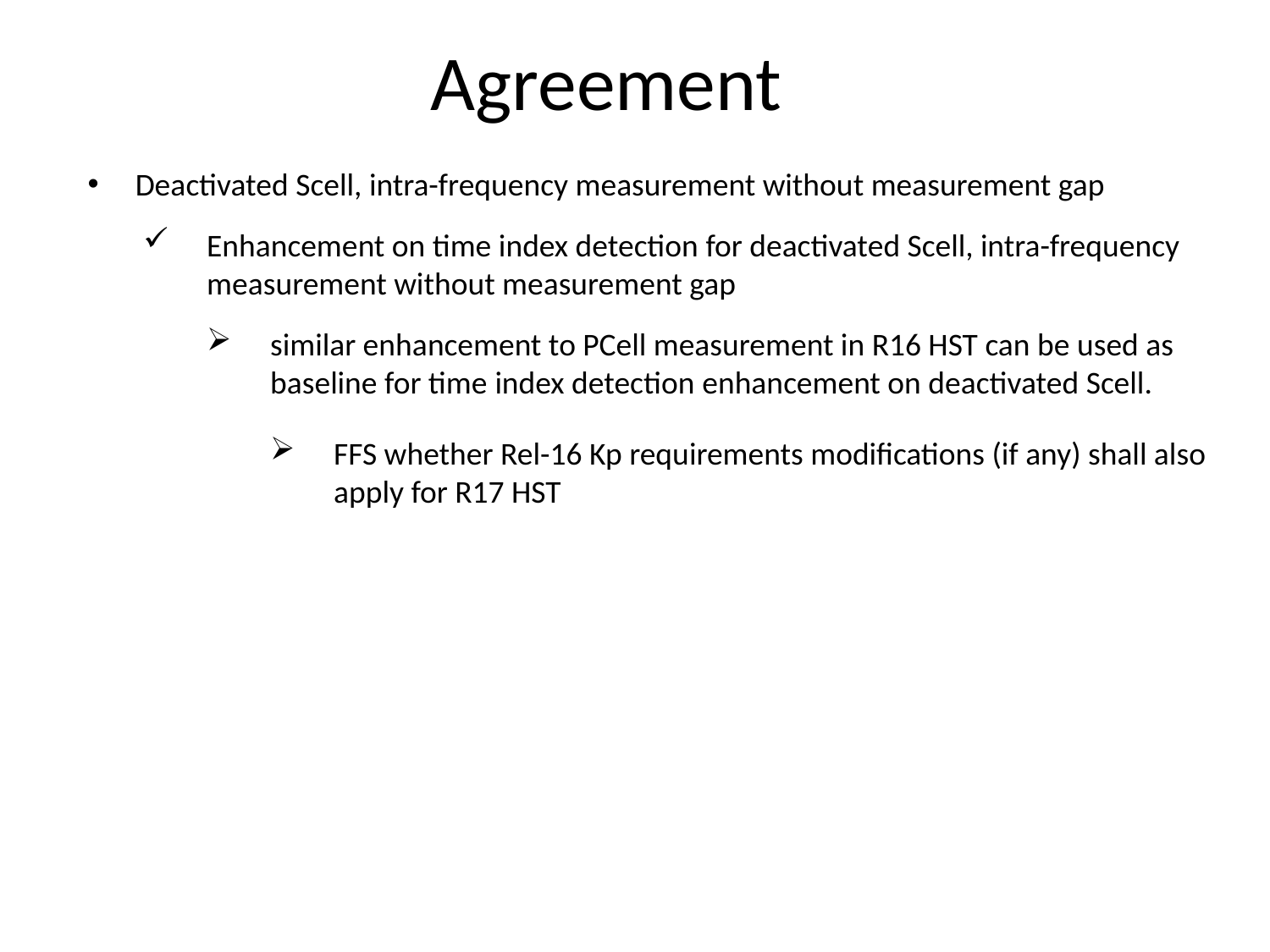

# Agreement
Deactivated Scell, intra-frequency measurement without measurement gap
Enhancement on time index detection for deactivated Scell, intra-frequency measurement without measurement gap
similar enhancement to PCell measurement in R16 HST can be used as baseline for time index detection enhancement on deactivated Scell.
FFS whether Rel-16 Kp requirements modifications (if any) shall also apply for R17 HST